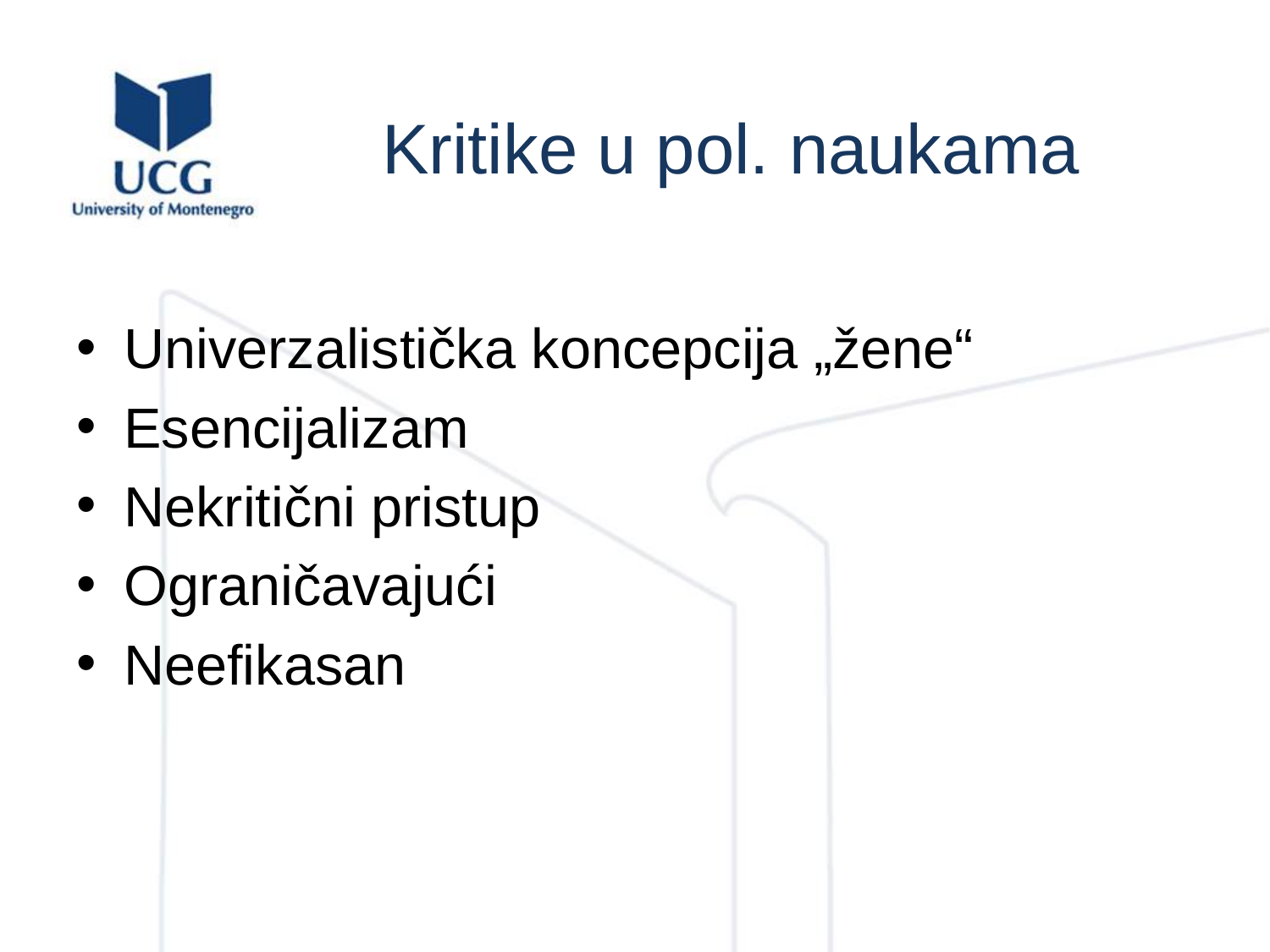

# Kritike u pol. naukama
Univerzalistička koncepcija „žene“
Esencijalizam
Nekritični pristup
Ograničavajući
Neefikasan